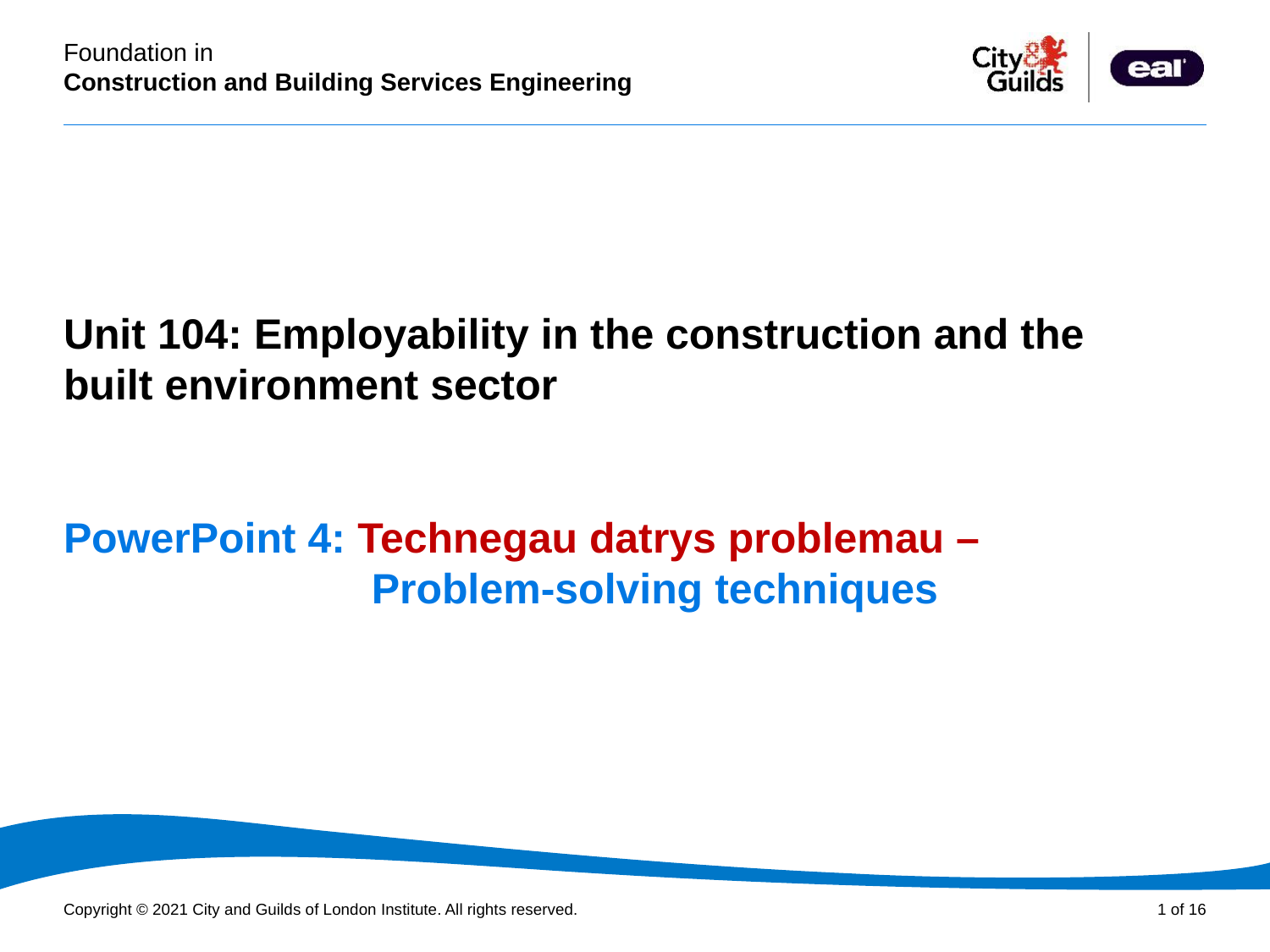

PowerPoint presentation
Unit 104: Employability in the construction and the built environment sector
# PowerPoint 4: Technegau datrys problemau – Problem-solving techniques